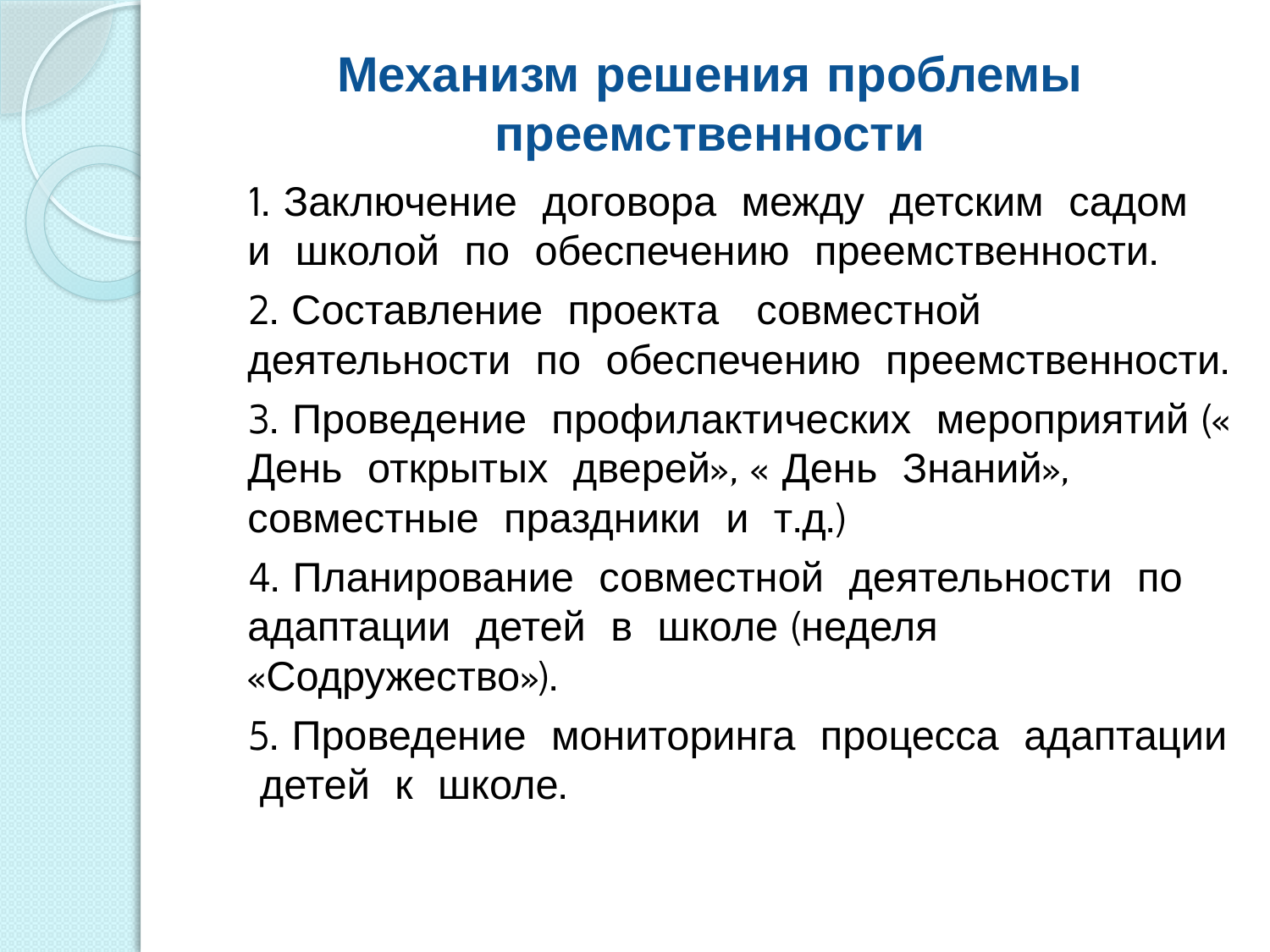

Механизм решения проблемы преемственности
   1. Заключение  договора  между  детским  садом  и  школой  по  обеспечению  преемственности.
   2. Составление  проекта   совместной  деятельности  по  обеспечению  преемственности.
   3. Проведение  профилактических  мероприятий (« День  открытых  дверей», « День  Знаний»,  совместные  праздники  и  т.д.)
   4. Планирование  совместной  деятельности  по  адаптации  детей  в  школе (неделя «Содружество»).
   5. Проведение  мониторинга  процесса  адаптации  детей  к  школе.